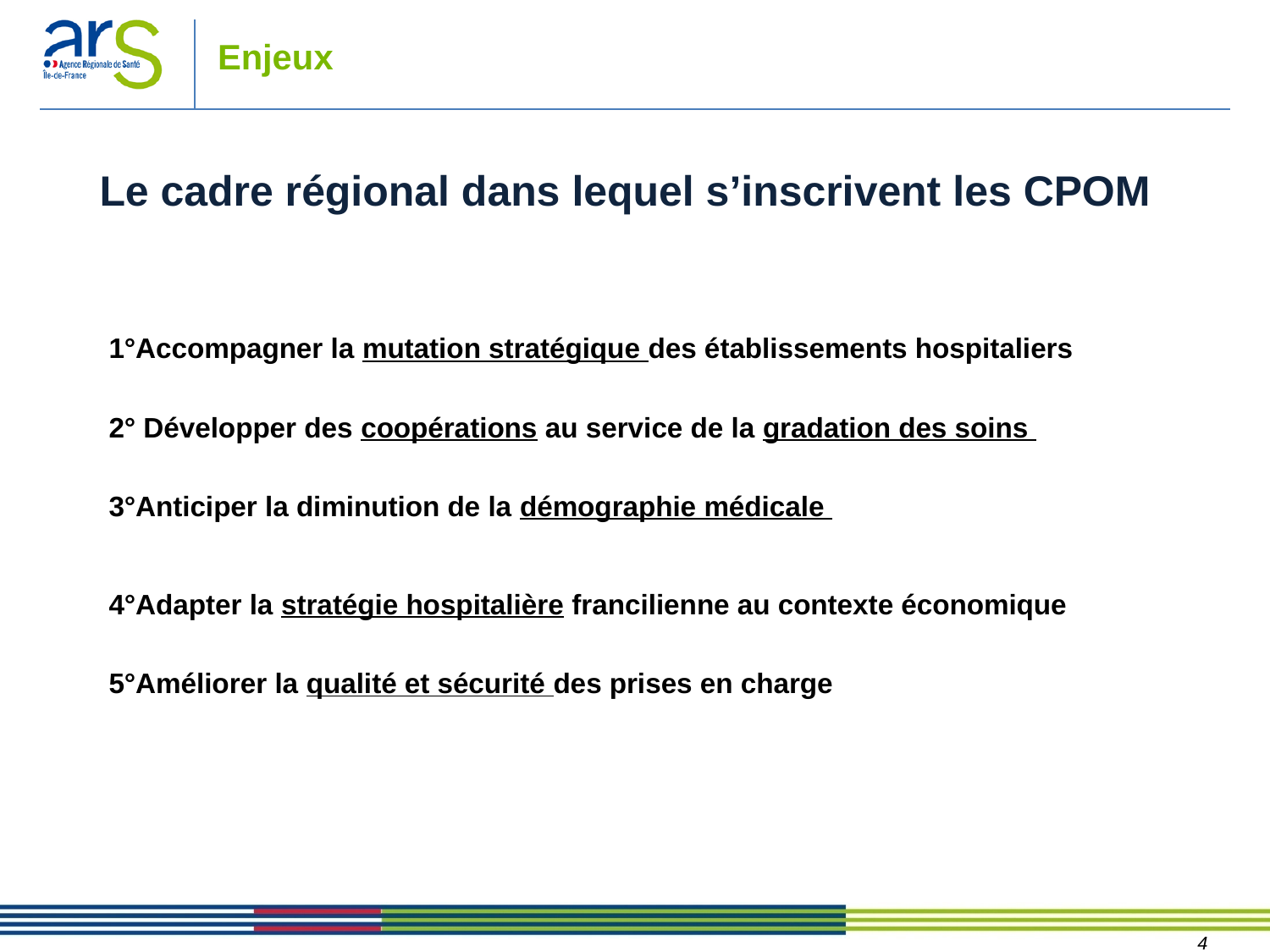

# Enjeux
Le cadre régional dans lequel s’inscrivent les CPOM

1°Accompagner la mutation stratégique des établissements hospitaliers

2° Développer des coopérations au service de la gradation des soins

3°Anticiper la diminution de la démographie médicale

4°Adapter la stratégie hospitalière francilienne au contexte économique

5°Améliorer la qualité et sécurité des prises en charge